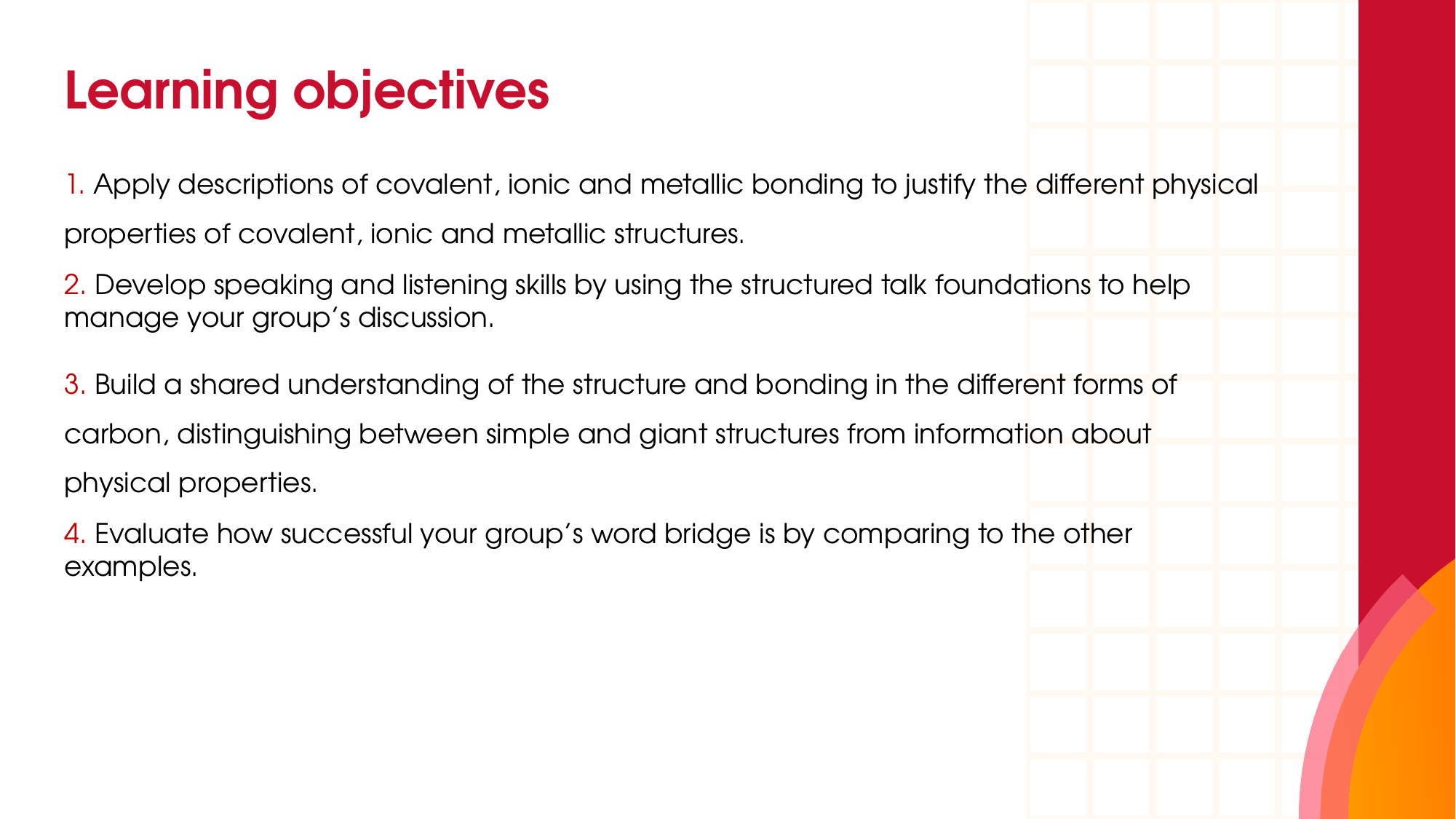

# Learning objectives
1. Apply descriptions of covalent, ionic and metallic bonding to justify the different physical properties of covalent, ionic and metallic structures.
2. Develop speaking and listening skills by using the structured talk foundations to help manage your group’s discussion.
3. Build a shared understanding of the structure and bonding in the different forms of  carbon, distinguishing between simple and giant structures from information about physical properties.
4. Evaluate how successful your group’s word bridge is by comparing to the other examples.